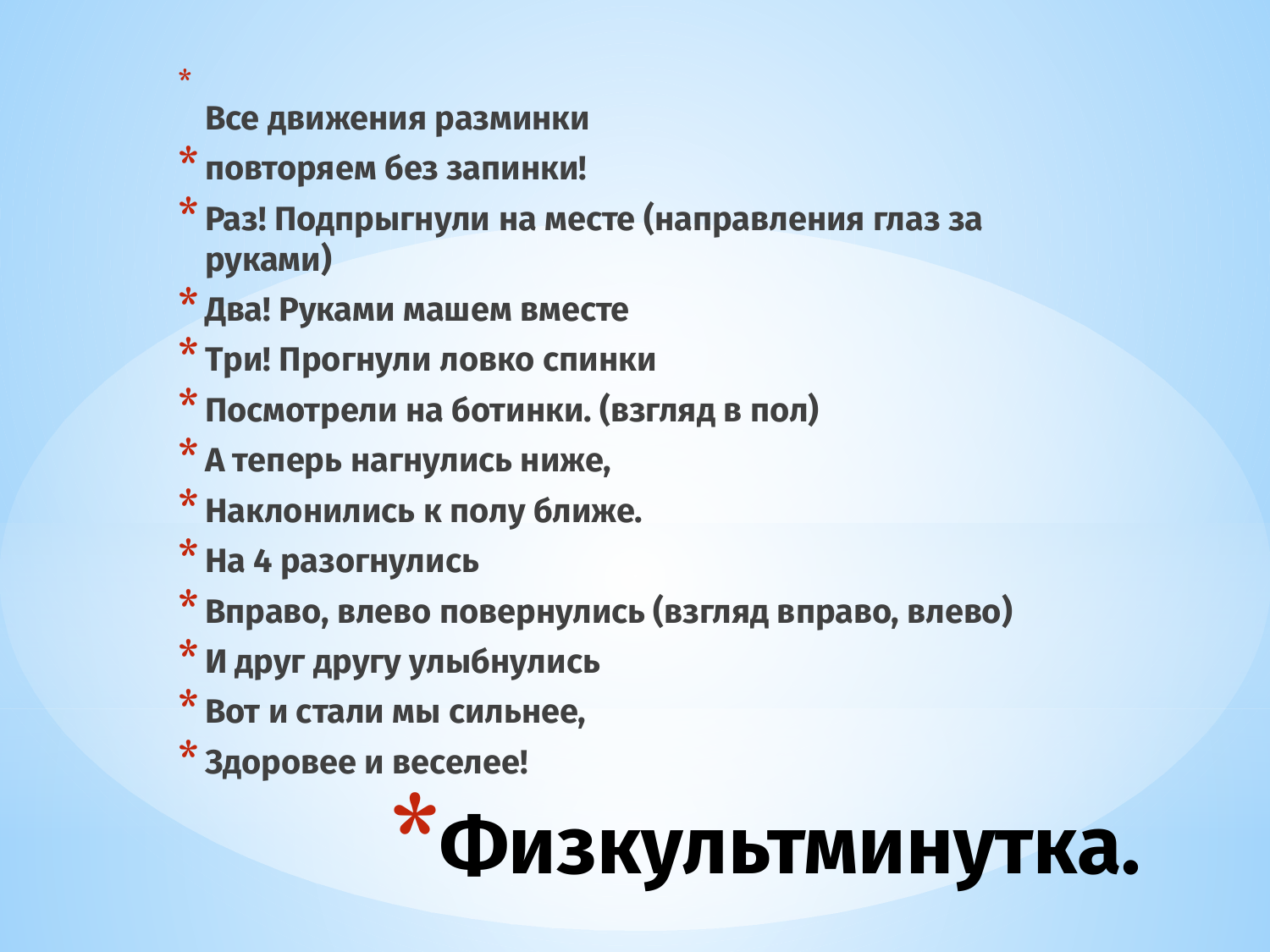

Все движения разминки
повторяем без запинки!
Раз! Подпрыгнули на месте (направления глаз за руками)
Два! Руками машем вместе
Три! Прогнули ловко спинки
Посмотрели на ботинки. (взгляд в пол)
А теперь нагнулись ниже,
Наклонились к полу ближе.
На 4 разогнулись
Вправо, влево повернулись (взгляд вправо, влево)
И друг другу улыбнулись
Вот и стали мы сильнее,
Здоровее и веселее!

# Физкультминутка.